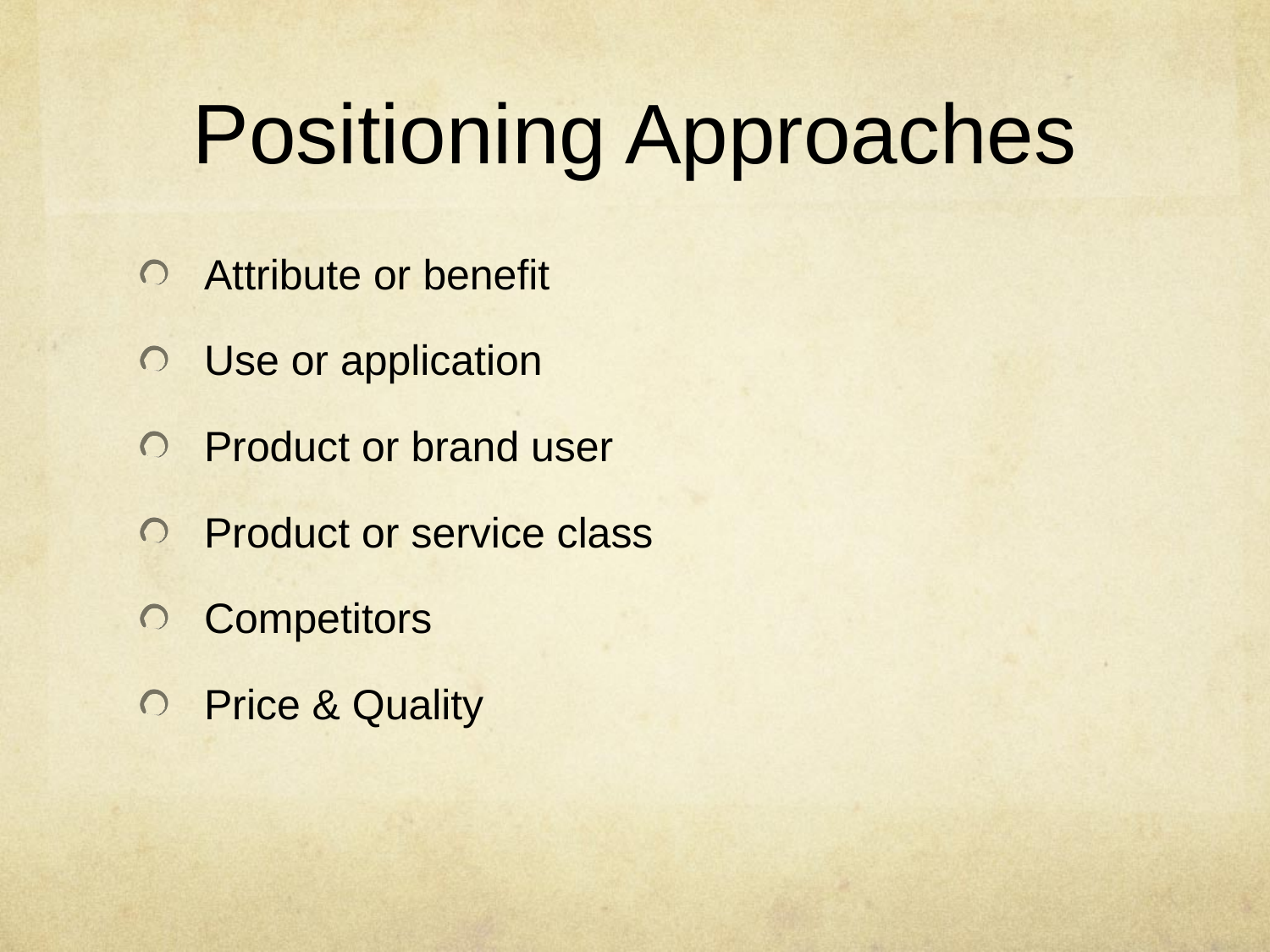

# Positioning Approaches
Attribute or benefit
Use or application
Product or brand user
Product or service class
Competitors
Price & Quality